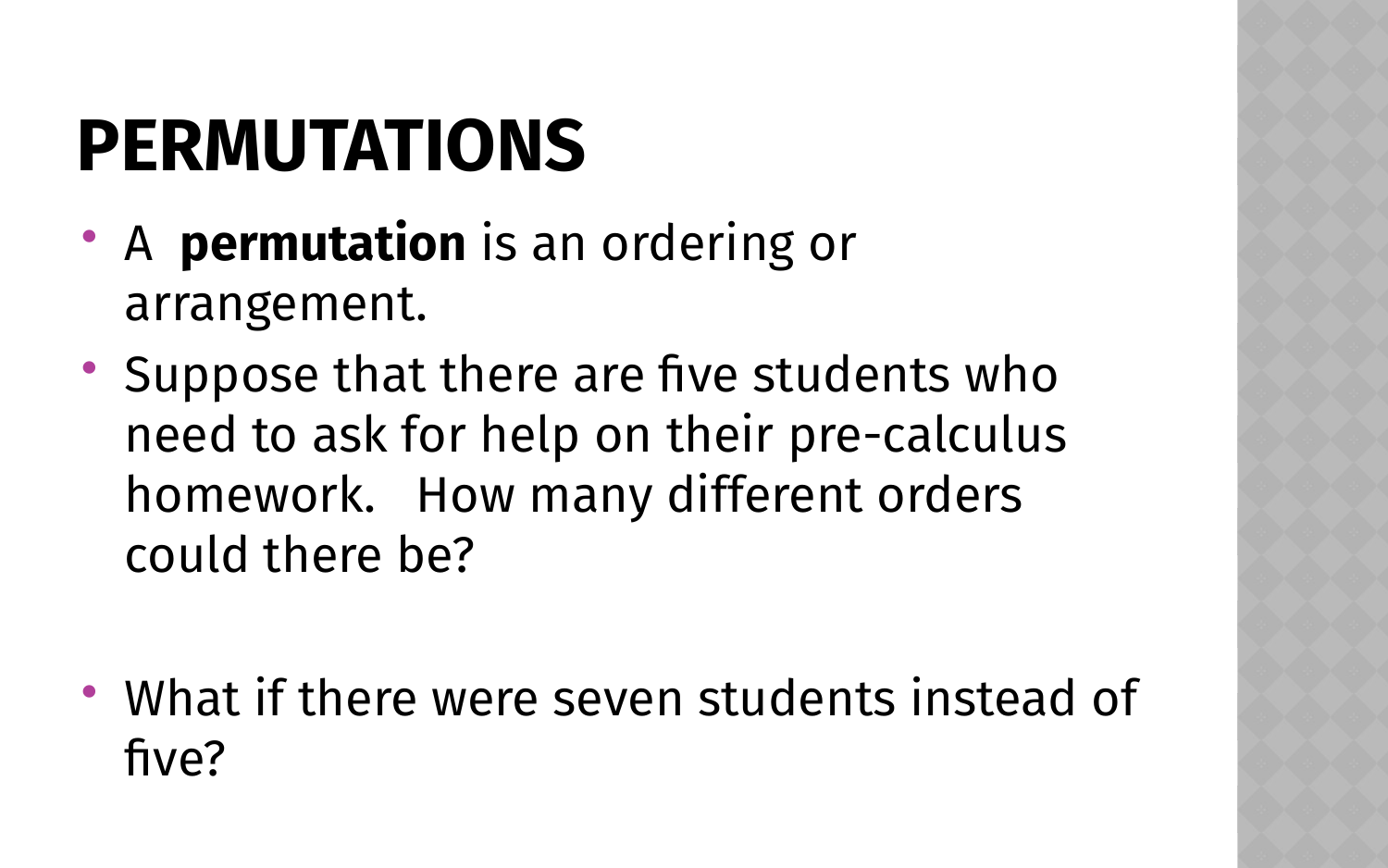

# Permutations
A  permutation is an ordering or arrangement.
Suppose that there are five students who need to ask for help on their pre-calculus homework.   How many different orders could there be?

What if there were seven students instead of five?